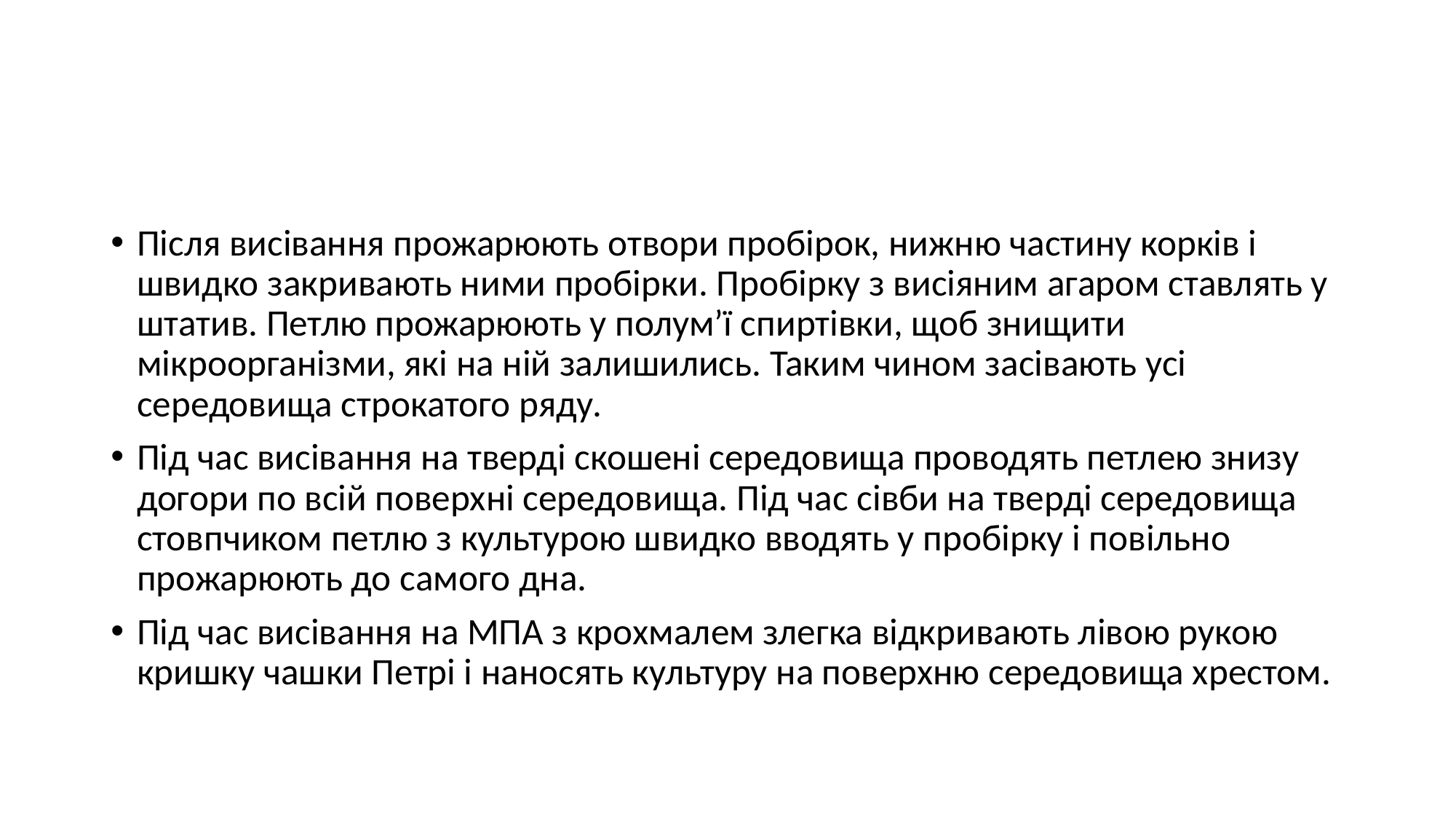

#
Після висівання прожарюють отвори пробірок, нижню частину корків і швидко закривають ними пробірки. Пробірку з висіяним агаром ставлять у штатив. Петлю прожарюють у полум’ї спиртівки, щоб знищити мікроорганізми, які на ній залишились. Таким чином засівають усі середовища строкатого ряду.
Під час висівання на тверді скошені середовища проводять петлею знизу догори по всій поверхні середовища. Під час сівби на тверді середовища стовпчиком петлю з культурою швидко вводять у пробірку і повільно прожарюють до самого дна.
Під час висівання на МПА з крохмалем злегка відкривають лівою рукою кришку чашки Петрі і наносять культуру на поверхню середовища хрестом.